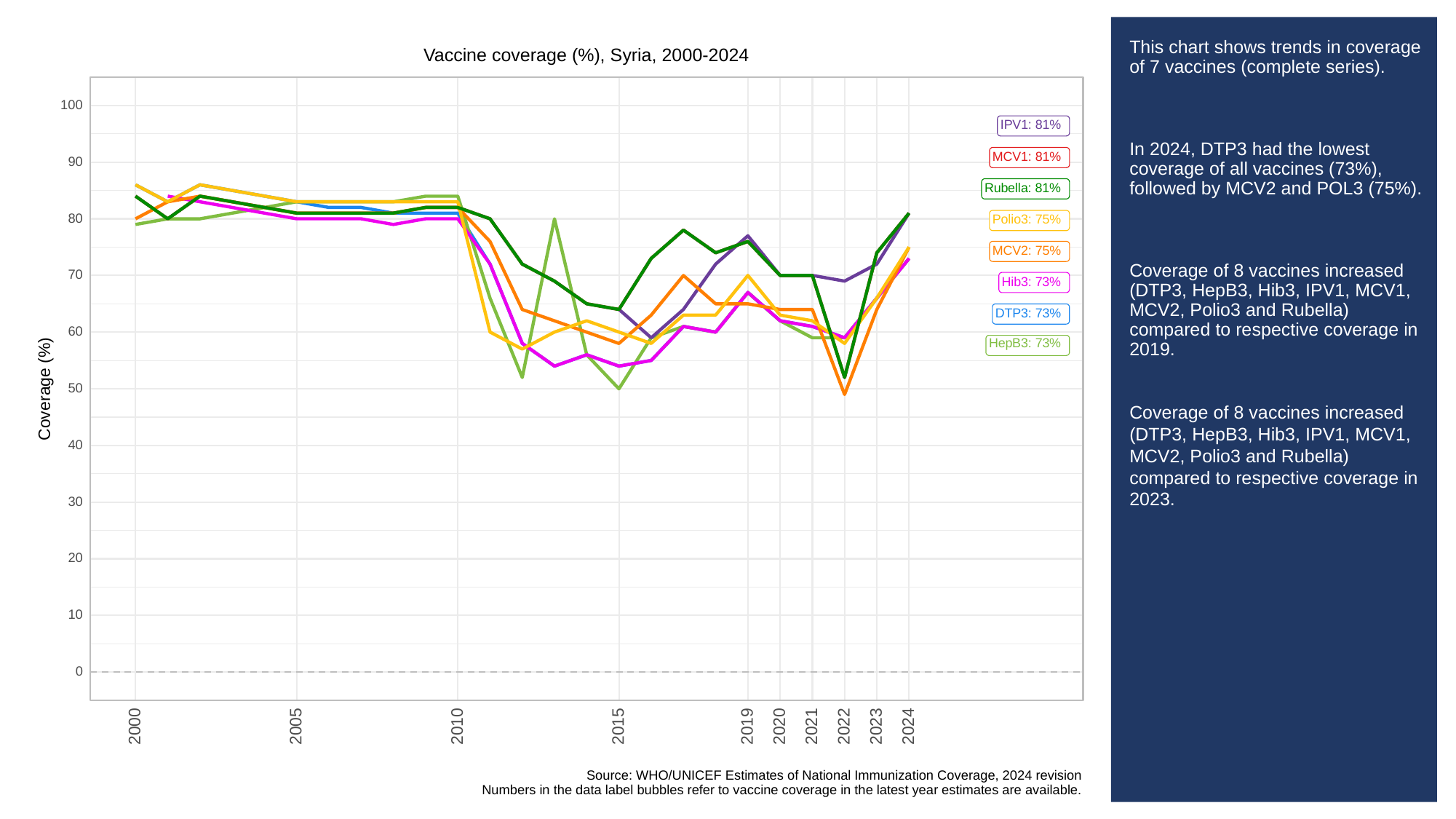

# This chart shows trends in coverage of 7 vaccines (complete series).

In 2024, DTP3 had the lowest coverage of all vaccines (73%), followed by MCV2 and POL3 (75%).

Coverage of 8 vaccines increased (DTP3, HepB3, Hib3, IPV1, MCV1, MCV2, Polio3 and Rubella) compared to respective coverage in 2019.

Coverage of 8 vaccines increased (DTP3, HepB3, Hib3, IPV1, MCV1, MCV2, Polio3 and Rubella) compared to respective coverage in 2023.

Vaccine coverage (%), Syria, 2000-2024

100

IPV1: 81%

MCV1: 81%
90

Rubella: 81%

80
Polio3: 75%

MCV2: 75%

70

Hib3: 73%

DTP3: 73%
60

HepB3: 73%

Coverage (%)
50

40

30

20

10

0

2023
2000
2005
2010
2015
2019
2020
2021
2022
2024
Source: WHO/UNICEF Estimates of National Immunization Coverage, 2024 revision
Numbers in the data label bubbles refer to vaccine coverage in the latest year estimates are available.